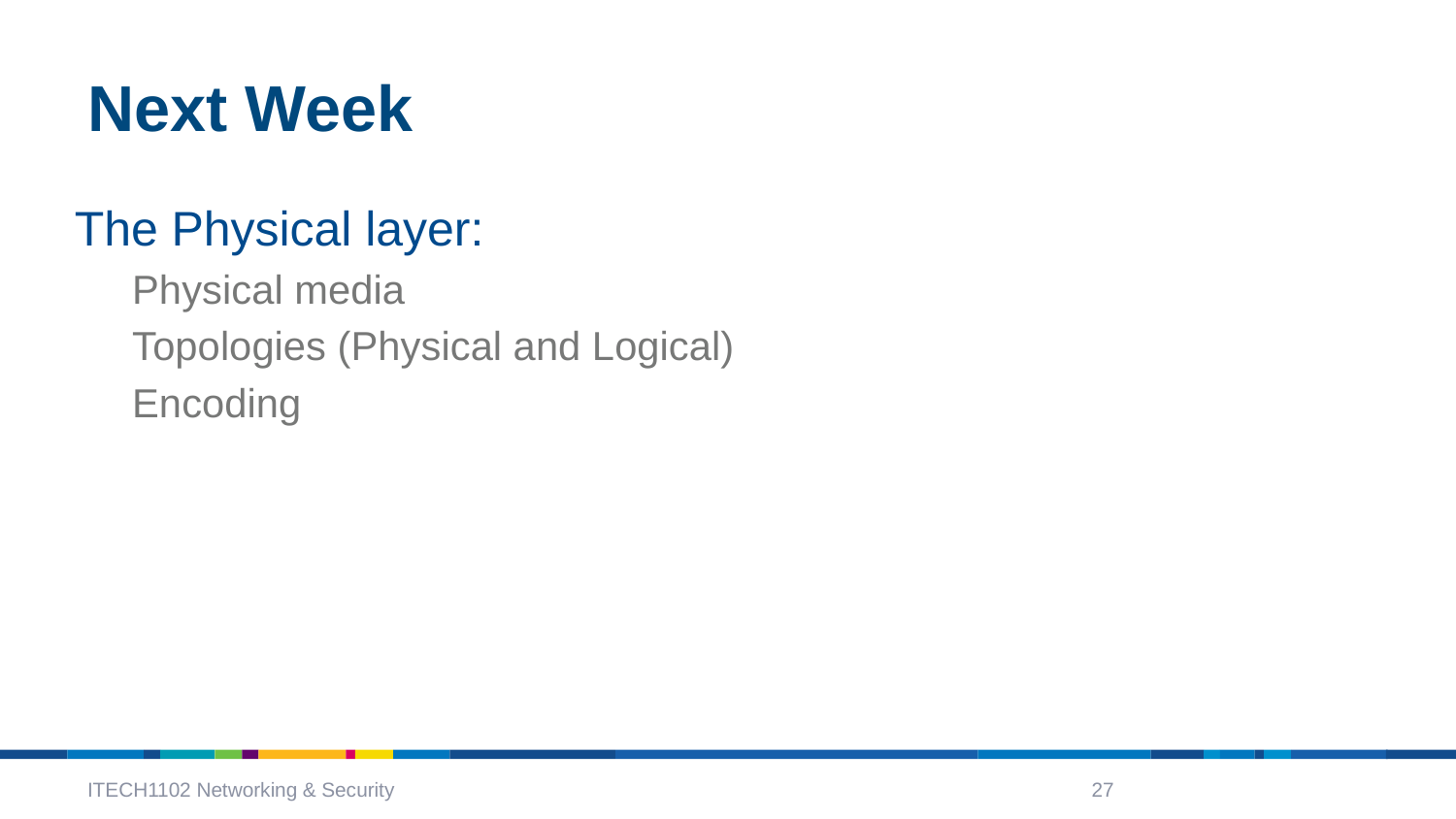

# Next Week
The Physical layer:
Physical media
Topologies (Physical and Logical)
Encoding

ITECH1102 Networking & Security
27